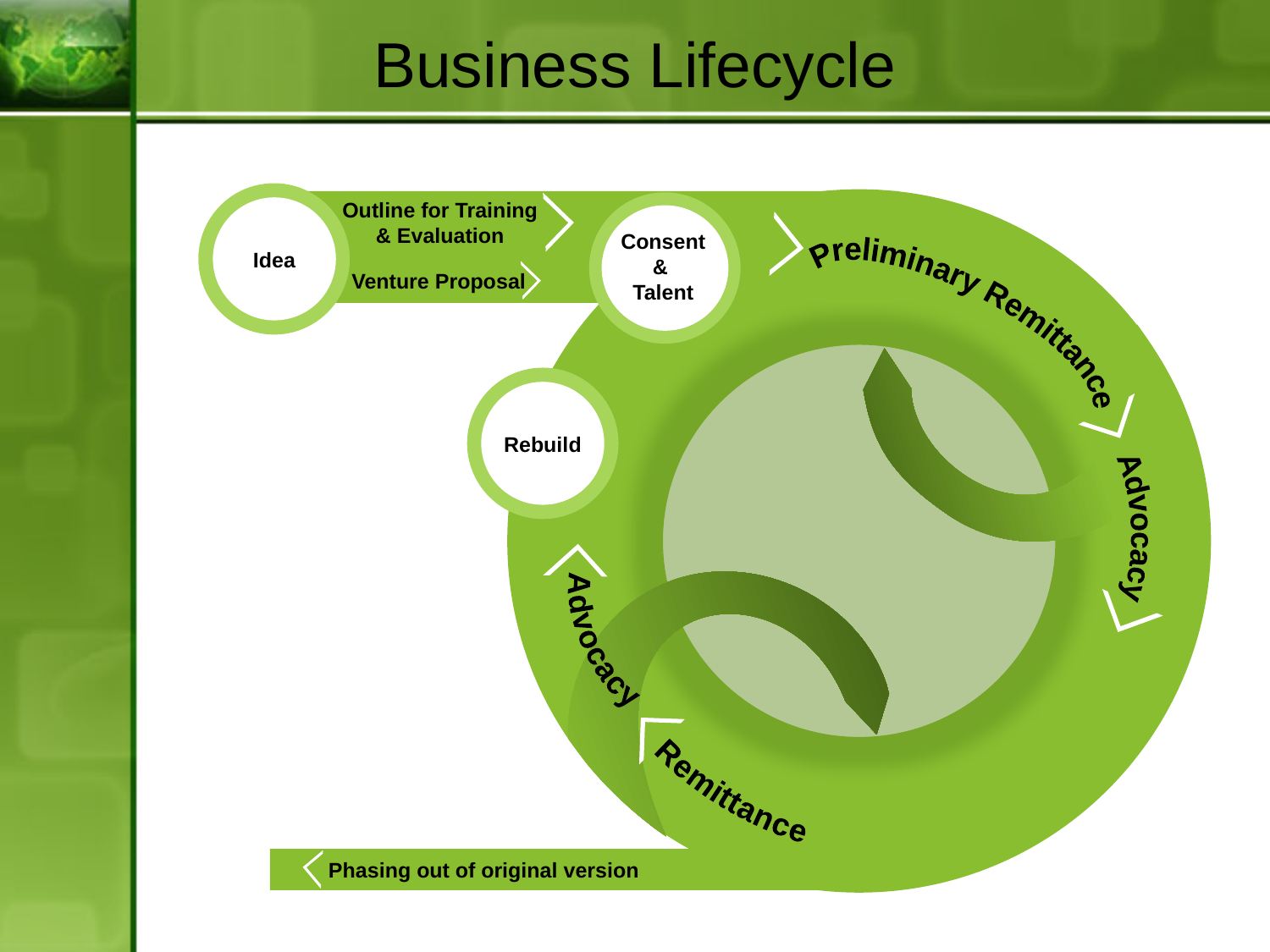

Business Lifecycle

Outline for Training & Evaluation

Preliminary Remittance
Advocacy
Consent
&
Talent
Idea
Venture Proposal

Rebuild

Advocacy
Remittance

Phasing out of original version